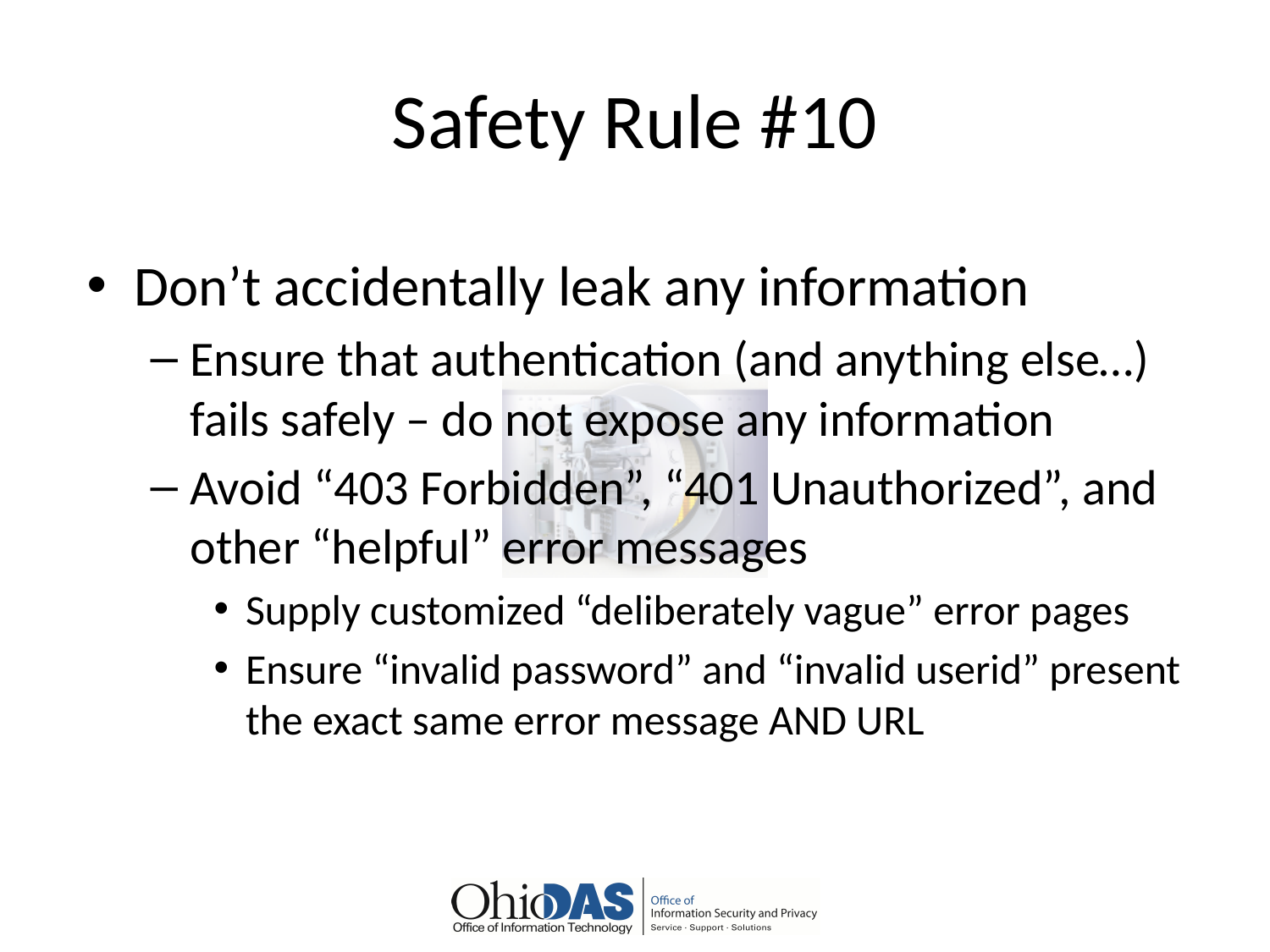

# Safety Rule #10
Don’t accidentally leak any information
Ensure that authentication (and anything else…)  fails safely – do not expose any information
Avoid “403 Forbidden”, “401 Unauthorized”, and other “helpful” error messages
Supply customized “deliberately vague” error pages
Ensure “invalid password” and “invalid userid” present the exact same error message AND URL